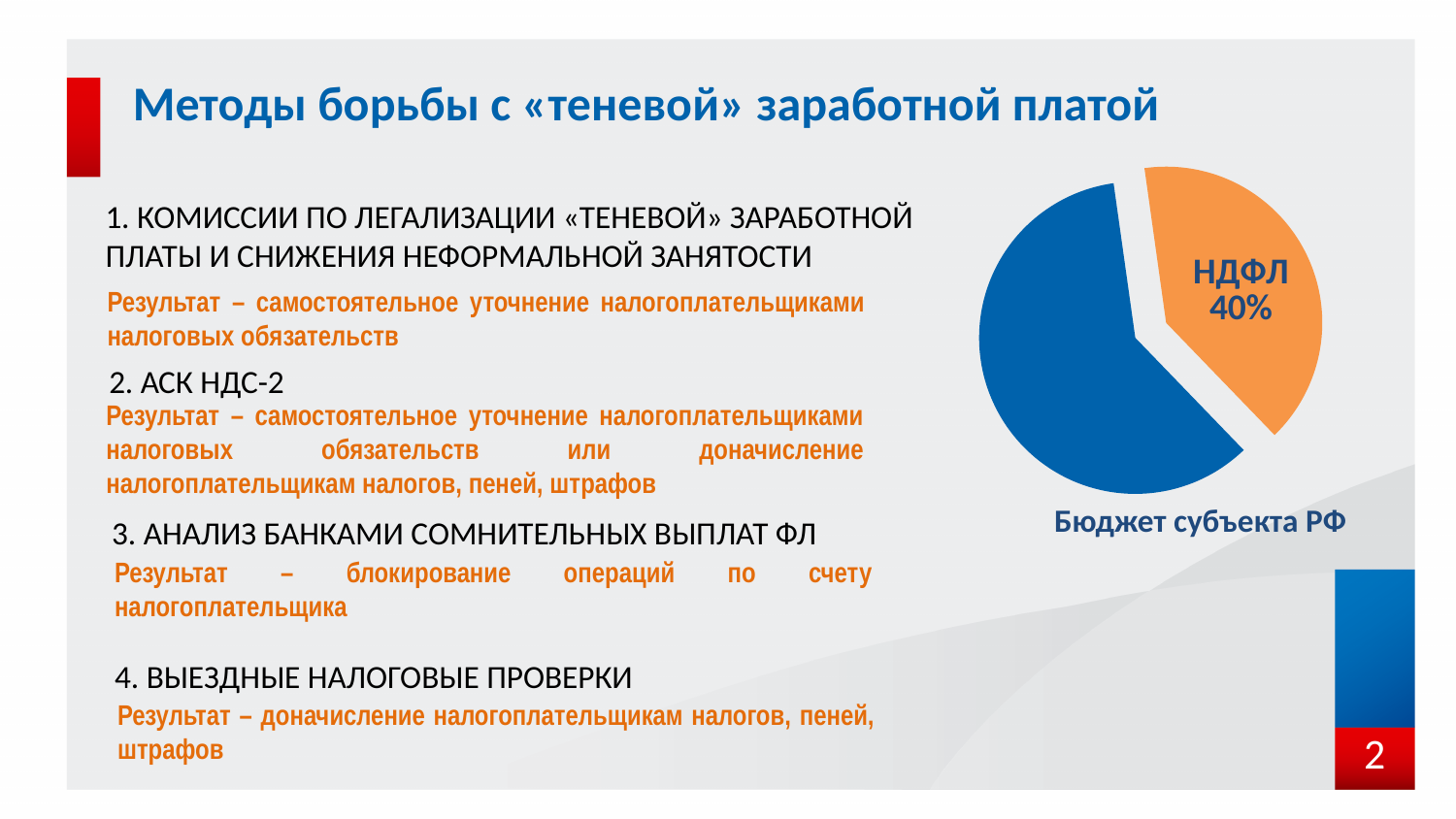

Методы борьбы с «теневой» заработной платой

### Chart

| Category | Продажи |
|---|---|
| Кв. 1 | 60.0 |
| Кв. 2 | 40.0 |
1. КОМИССИИ ПО ЛЕГАЛИЗАЦИИ «ТЕНЕВОЙ» ЗАРАБОТНОЙ ПЛАТЫ И СНИЖЕНИЯ НЕФОРМАЛЬНОЙ ЗАНЯТОСТИ
Результат – самостоятельное уточнение налогоплательщиками налоговых обязательств
2. АСК НДС-2
Результат – самостоятельное уточнение налогоплательщиками налоговых обязательств или доначисление налогоплательщикам налогов, пеней, штрафов

Бюджет субъекта РФ
3. АНАЛИЗ БАНКАМИ СОМНИТЕЛЬНЫХ ВЫПЛАТ ФЛ
Результат – блокирование операций по счету налогоплательщика
4. ВЫЕЗДНЫЕ НАЛОГОВЫЕ ПРОВЕРКИ
Результат – доначисление налогоплательщикам налогов, пеней, штрафов
2